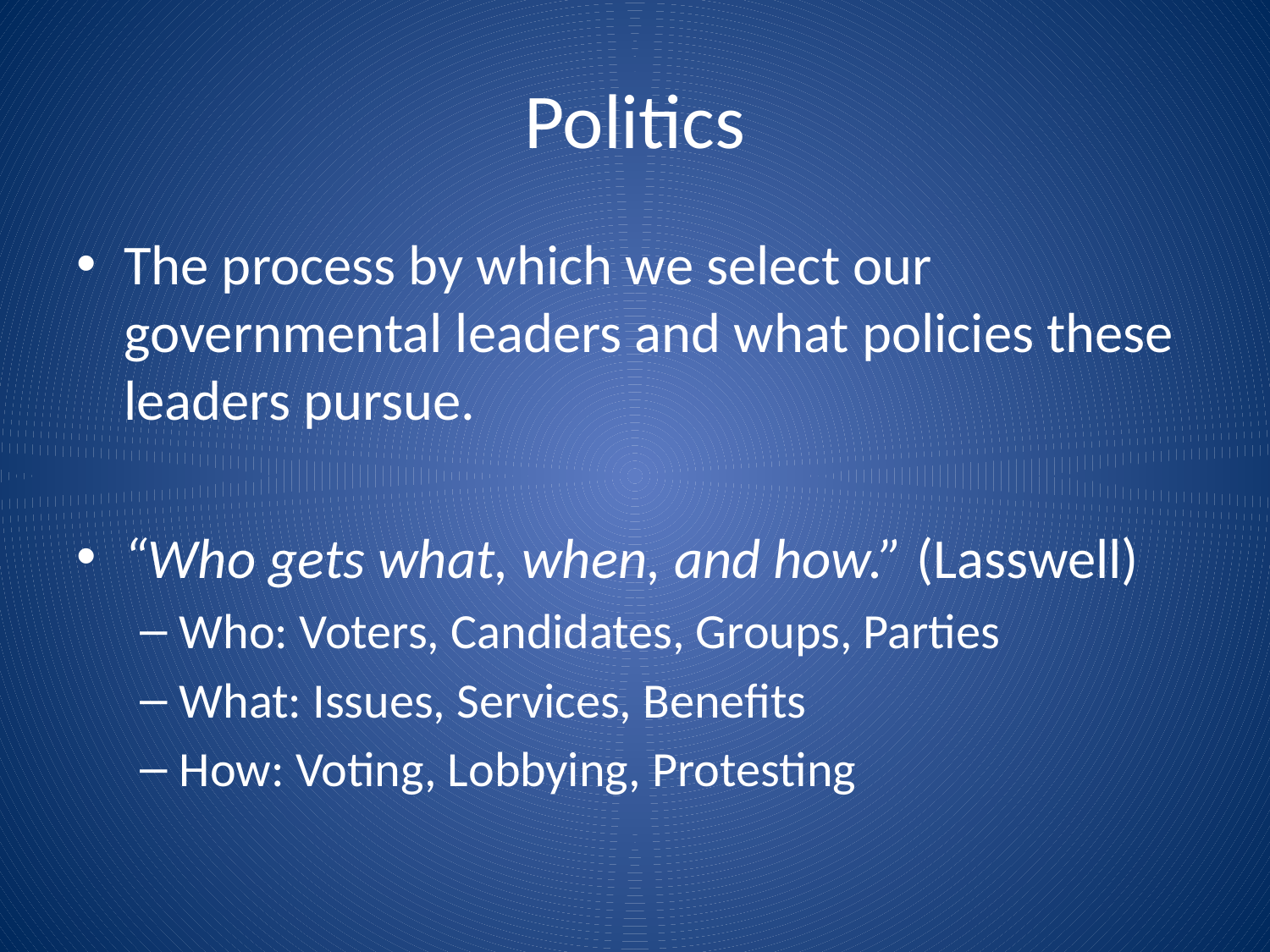

# Politics
The process by which we select our governmental leaders and what policies these leaders pursue.

“Who gets what, when, and how.” (Lasswell)
Who: Voters, Candidates, Groups, Parties
What: Issues, Services, Benefits
How: Voting, Lobbying, Protesting